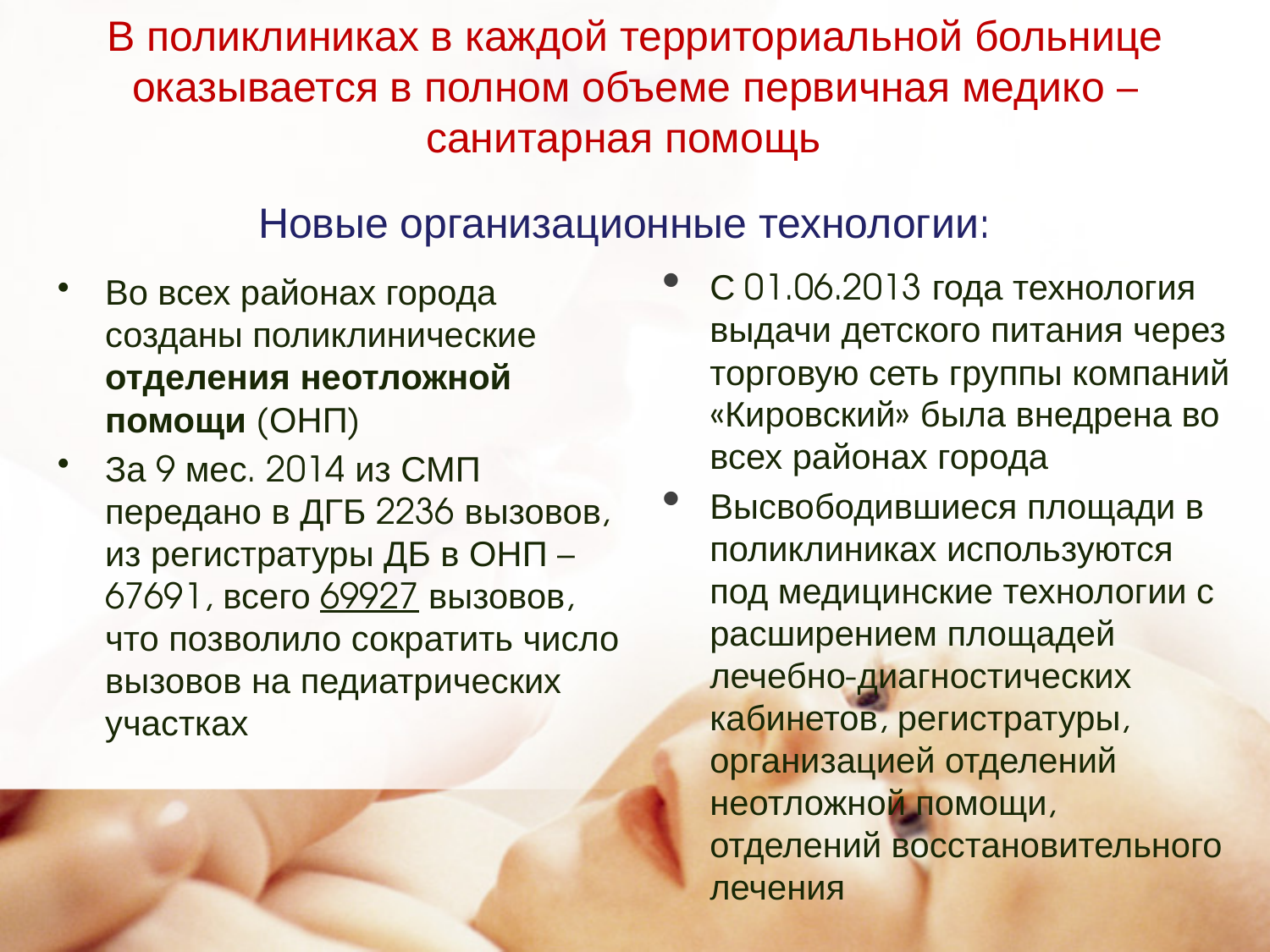

# В поликлиниках в каждой территориальной больнице оказывается в полном объеме первичная медико – санитарная помощь
Новые организационные технологии:
С 01.06.2013 года технология выдачи детского питания через торговую сеть группы компаний «Кировский» была внедрена во всех районах города
Высвободившиеся площади в поликлиниках используются под медицинские технологии с расширением площадей лечебно-диагностических кабинетов, регистратуры, организацией отделений неотложной помощи, отделений восстановительного лечения

Во всех районах города созданы поликлинические отделения неотложной помощи (ОНП)
За 9 мес. 2014 из СМП передано в ДГБ 2236 вызовов, из регистратуры ДБ в ОНП – 67691, всего 69927 вызовов, что позволило сократить число вызовов на педиатрических участках